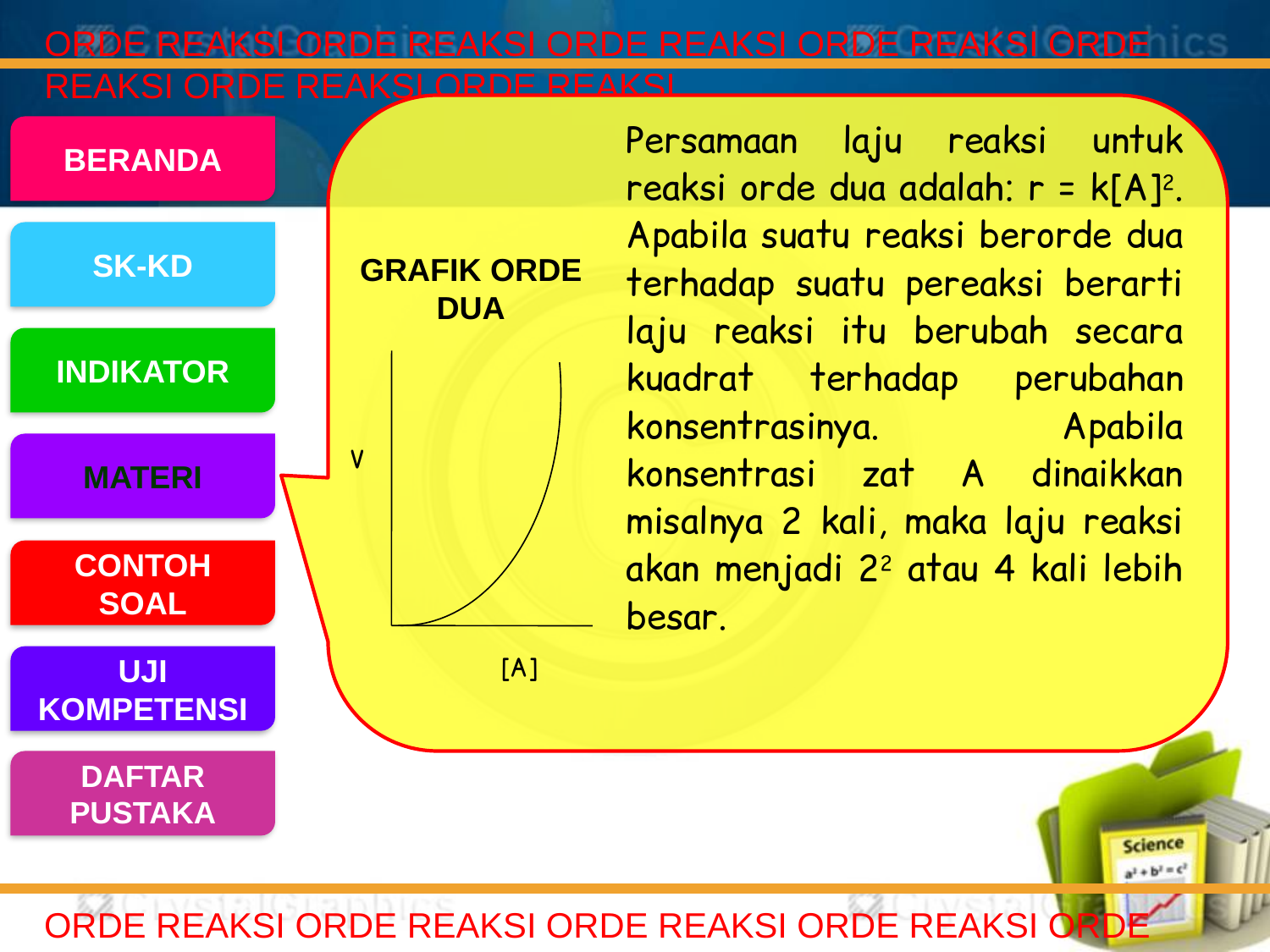

ORDE REAKSI ORDE REAKSI ORDE REAKSI ORDE REAKSI ORDE REAKSI ORDE REAKSI ORDE REAKSI

Persamaan laju reaksi untuk reaksi orde dua adalah: r = k[A]2. Apabila suatu reaksi berorde dua terhadap suatu pereaksi berarti laju reaksi itu berubah secara kuadrat terhadap perubahan konsentrasinya. Apabila konsentrasi zat A dinaikkan misalnya 2 kali, maka laju reaksi akan menjadi 22 atau 4 kali lebih besar.
BERANDA
SK-KD

GRAFIK ORDE DUA
INDIKATOR

  V

                       [A]

MATERI
CONTOH SOAL
UJI KOMPETENSI
DAFTAR PUSTAKA
ORDE REAKSI ORDE REAKSI ORDE REAKSI ORDE REAKSI ORDE REAKSI ORDE REAKSI ORDE REAKSI